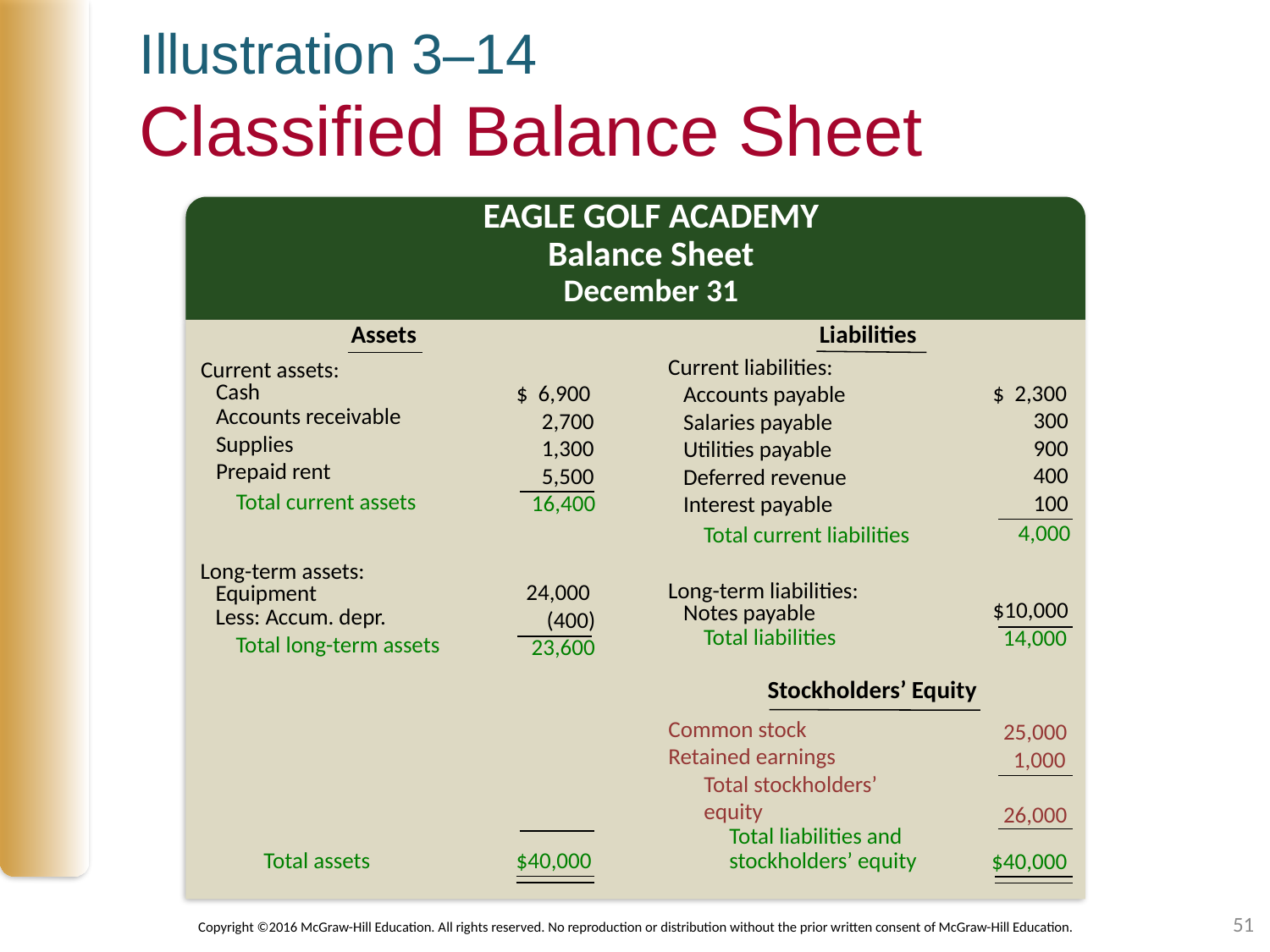

# Illustration 3–14 Classified Balance Sheet
EAGLE GOLF ACADEMY
Balance Sheet
December 31

Liabilities
Assets

Current liabilities:
   Accounts payable
   Salaries payable
   Utilities payable
   Deferred revenue
   Interest payable
       Total current liabilities
Current assets:
   Cash
   Accounts receivable
   Supplies
   Prepaid rent
       Total current assets
$  2,300
        300
        900
        400
        100
     4,000

$  6,900
     2,700
     1,300
     5,500
   16,400
Long-term assets:
   Equipment
   Less: Accum. depr.
       Total long-term assets
  24,000
      (400)
   23,600
Long-term liabilities:
   Notes payable
       Total liabilities
$10,000
  14,000
Stockholders’ Equity
25,000
  1,000

26,000
Common stock
Retained earnings
       Total stockholders’
       equity
            Total liabilities and
            stockholders’ equity
$40,000
$40,000
Total assets
51
Copyright ©2016 McGraw-Hill Education. All rights reserved. No reproduction or distribution without the prior written consent of McGraw-Hill Education.